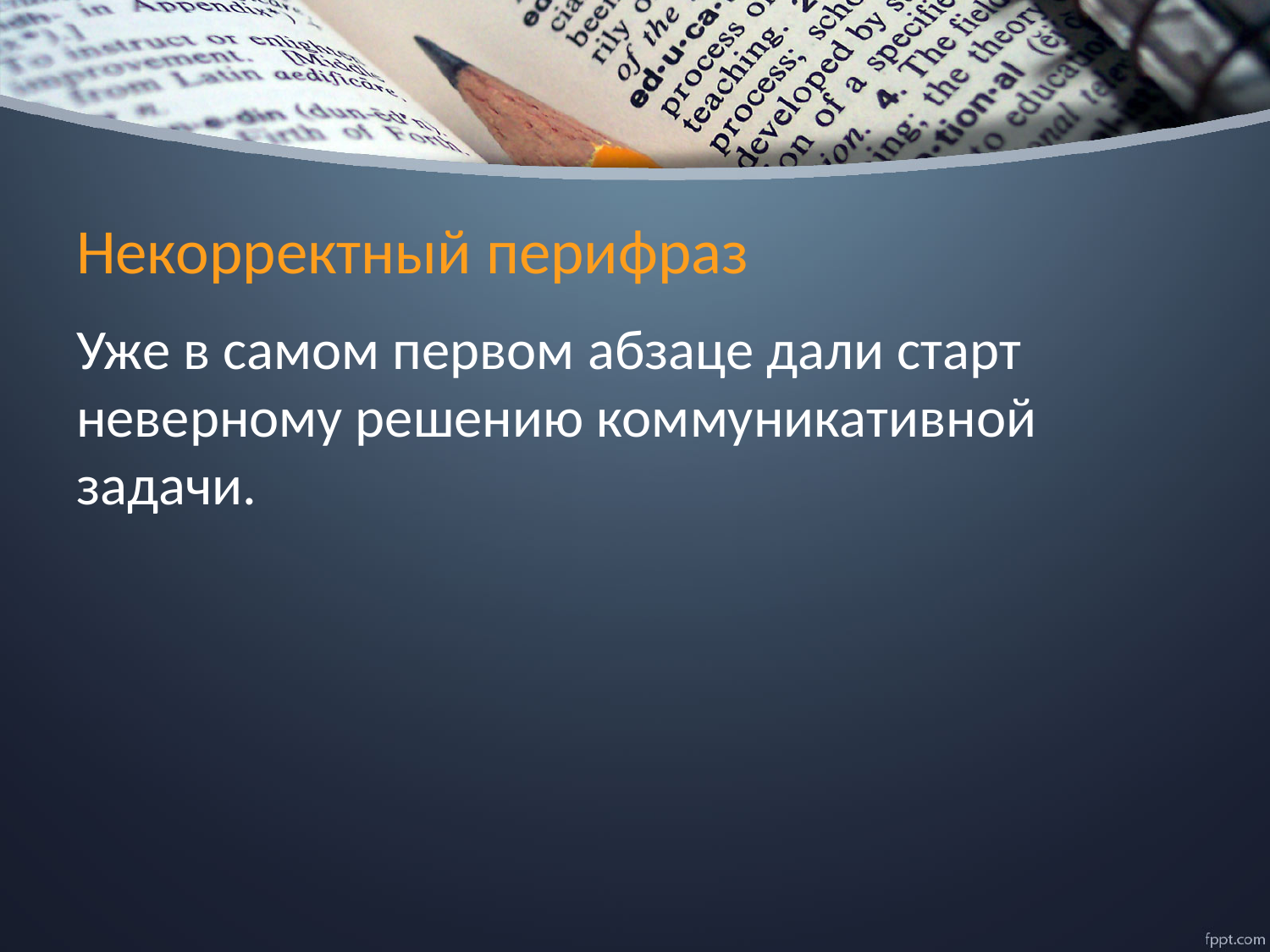

# Некорректный перифраз
Уже в самом первом абзаце дали старт неверному решению коммуникативной задачи.